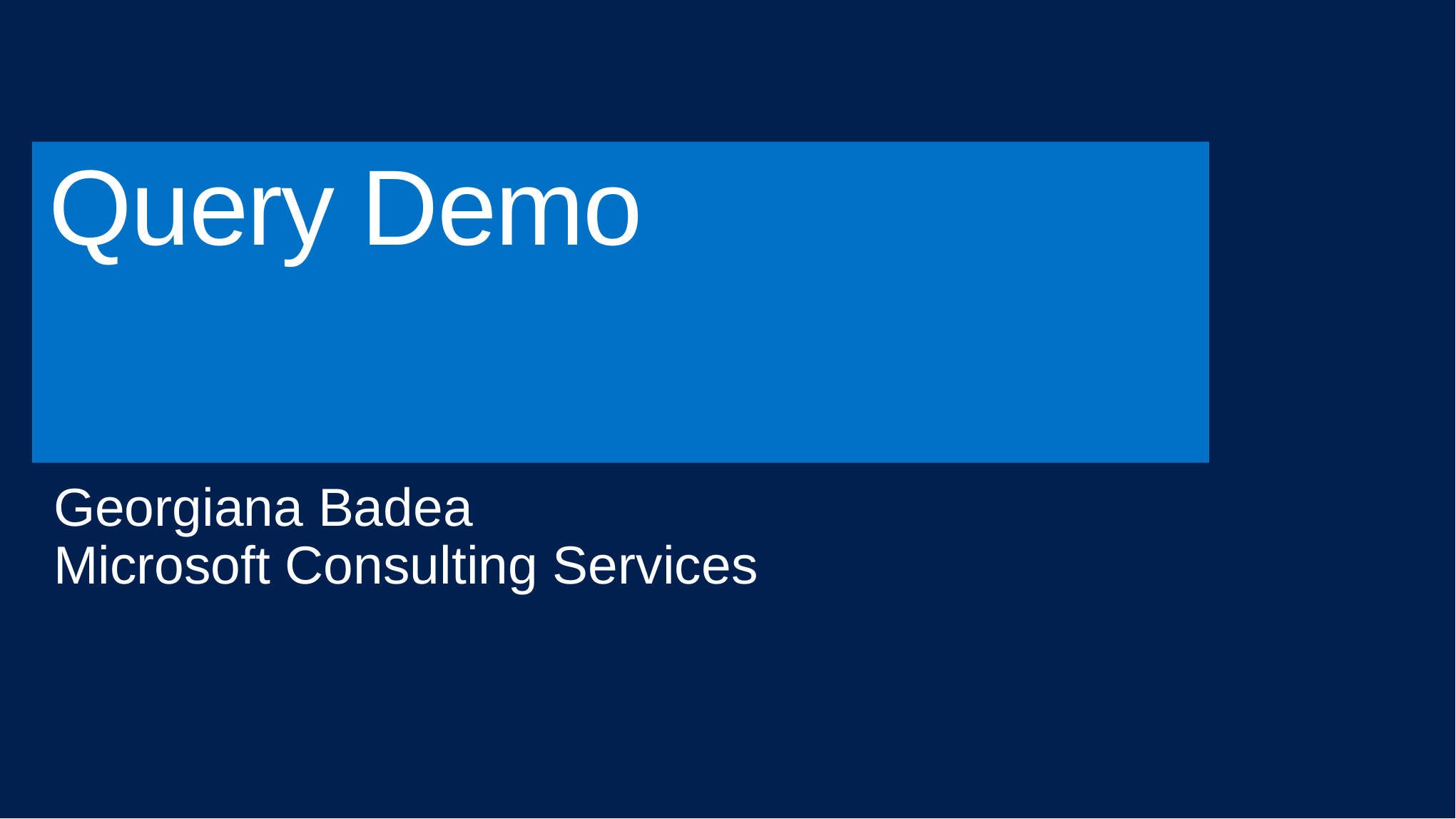

# Query Demo
Georgiana Badea
Microsoft Consulting Services